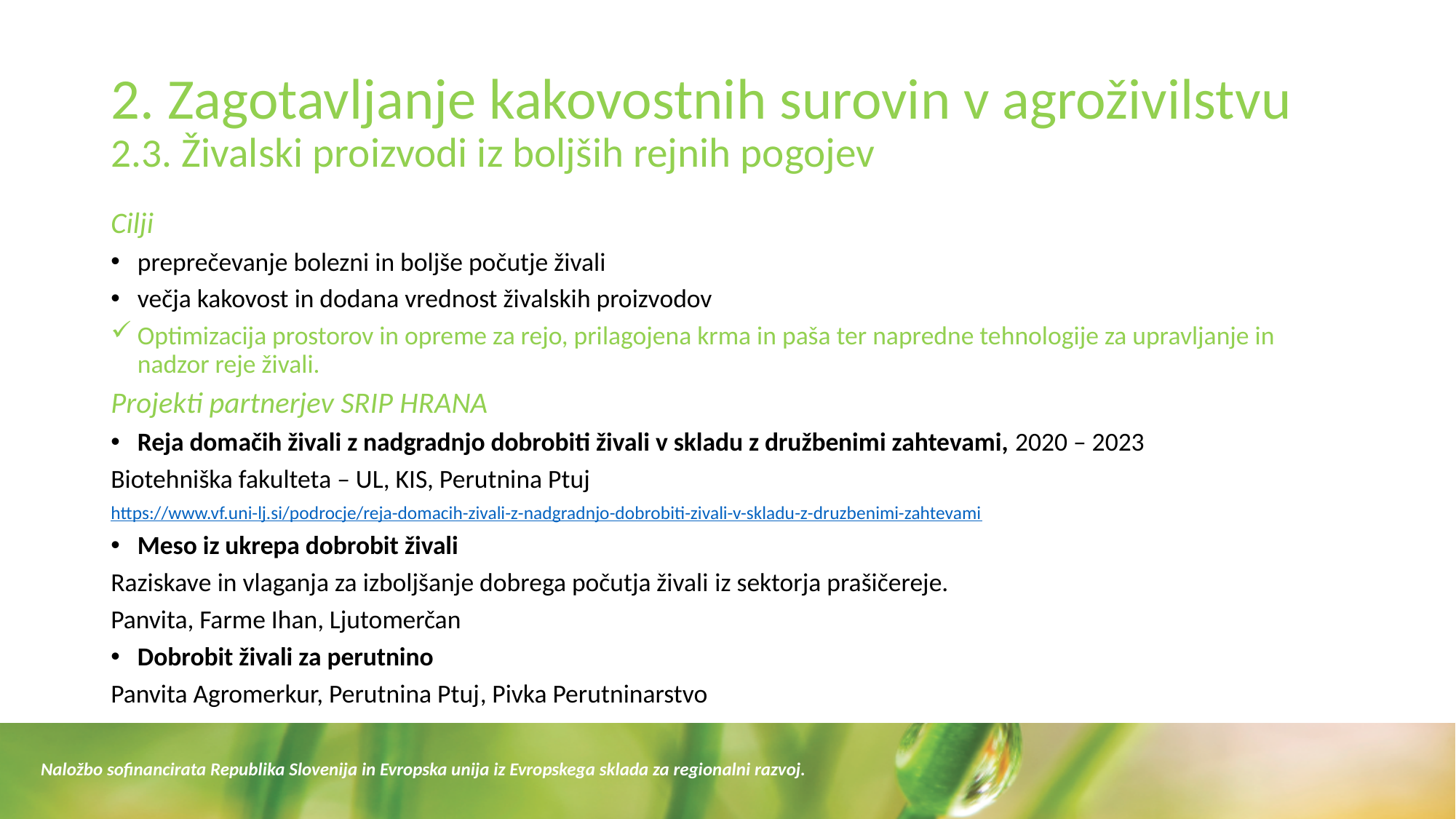

# 2. Zagotavljanje kakovostnih surovin v agroživilstvu 2.3. Živalski proizvodi iz boljših rejnih pogojev
Cilji
preprečevanje bolezni in boljše počutje živali
večja kakovost in dodana vrednost živalskih proizvodov
Optimizacija prostorov in opreme za rejo, prilagojena krma in paša ter napredne tehnologije za upravljanje in nadzor reje živali.
Projekti partnerjev SRIP HRANA
Reja domačih živali z nadgradnjo dobrobiti živali v skladu z družbenimi zahtevami, 2020 – 2023
Biotehniška fakulteta – UL, KIS, Perutnina Ptuj
https://www.vf.uni-lj.si/podrocje/reja-domacih-zivali-z-nadgradnjo-dobrobiti-zivali-v-skladu-z-druzbenimi-zahtevami
Meso iz ukrepa dobrobit živali
Raziskave in vlaganja za izboljšanje dobrega počutja živali iz sektorja prašičereje.
Panvita, Farme Ihan, Ljutomerčan
Dobrobit živali za perutnino
Panvita Agromerkur, Perutnina Ptuj, Pivka Perutninarstvo

Naložbo sofinancirata Republika Slovenija in Evropska unija iz Evropskega sklada za regionalni razvoj.